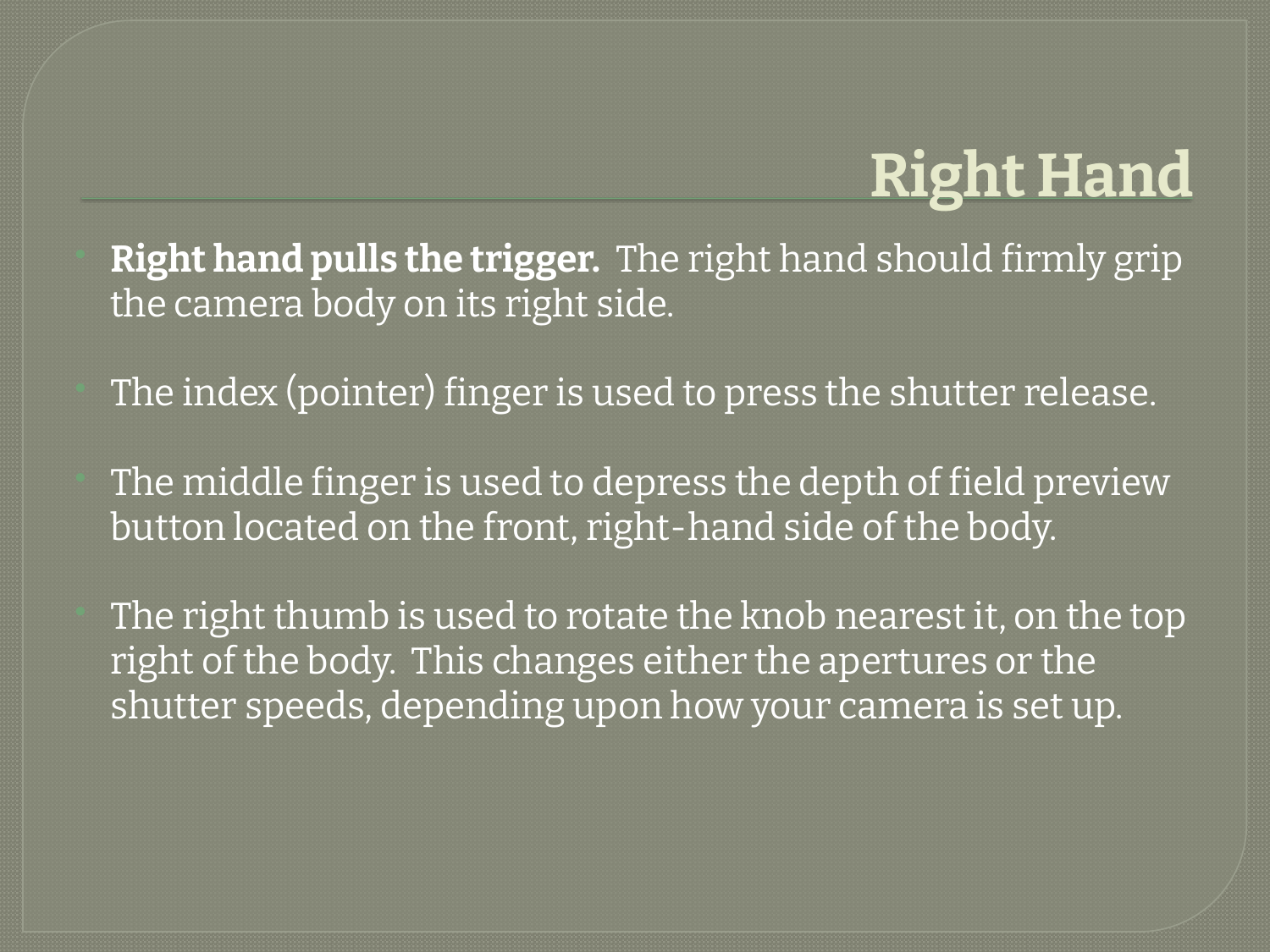

# Right Hand
Right hand pulls the trigger.  The right hand should firmly grip the camera body on its right side.

The index (pointer) finger is used to press the shutter release.

The middle finger is used to depress the depth of field preview button located on the front, right-hand side of the body.

The right thumb is used to rotate the knob nearest it, on the top right of the body.  This changes either the apertures or the shutter speeds, depending upon how your camera is set up.